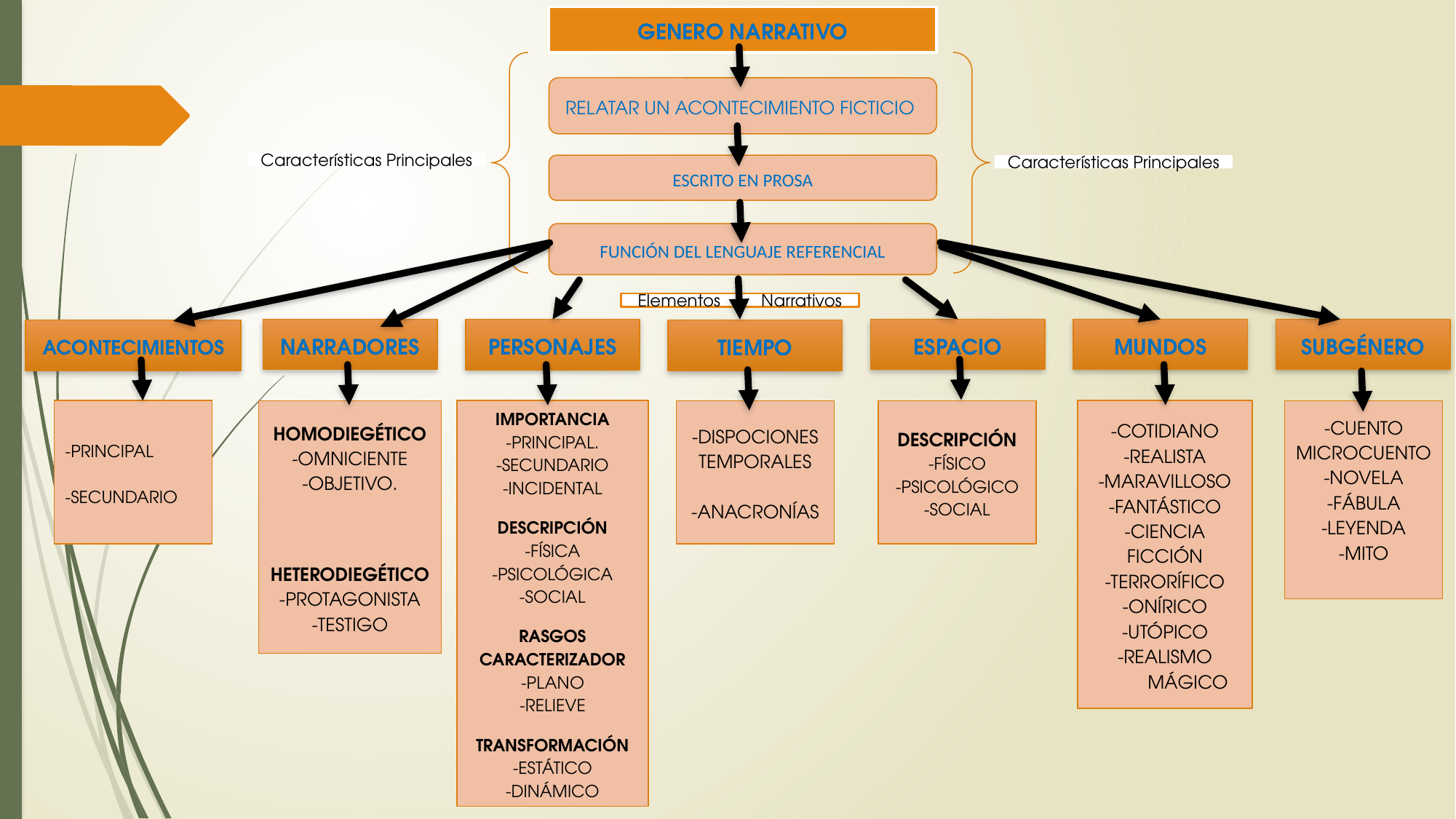

GENERO NARRATIVO

RELATAR UN ACONTECIMIENTO FICTICIO
Características Principales
ESCRITO EN PROSA
Características Principales
FUNCIÓN DEL LENGUAJE REFERENCIAL
Elementos         Narrativos
SUBGÉNERO
MUNDOS
ESPACIO
NARRADORES
PERSONAJES
ACONTECIMIENTOS
TIEMPO
-PRINCIPAL

-SECUNDARIO
IMPORTANCIA
-PRINCIPAL.
-SECUNDARIO
-INCIDENTAL

DESCRIPCIÓN
-FÍSICA
-PSICOLÓGICA
-SOCIAL

RASGOS CARACTERIZADOR
-PLANO
-RELIEVE

TRANSFORMACIÓN
-ESTÁTICO
-DINÁMICO
-COTIDIANO
-REALISTA
-MARAVILLOSO
-FANTÁSTICO
-CIENCIA FICCIÓN
-TERRORÍFICO
-ONÍRICO
-UTÓPICO
-REALISMO
         MÁGICO
-DISPOCIONES TEMPORALES

-ANACRONÍAS
DESCRIPCIÓN
-FÍSICO
-PSICOLÓGICO
-SOCIAL
HOMODIEGÉTICO
-OMNICIENTE
-OBJETIVO.

HETERODIEGÉTICO
-PROTAGONISTA
-TESTIGO
-CUENTO
MICROCUENTO
-NOVELA
-FÁBULA
-LEYENDA
-MITO